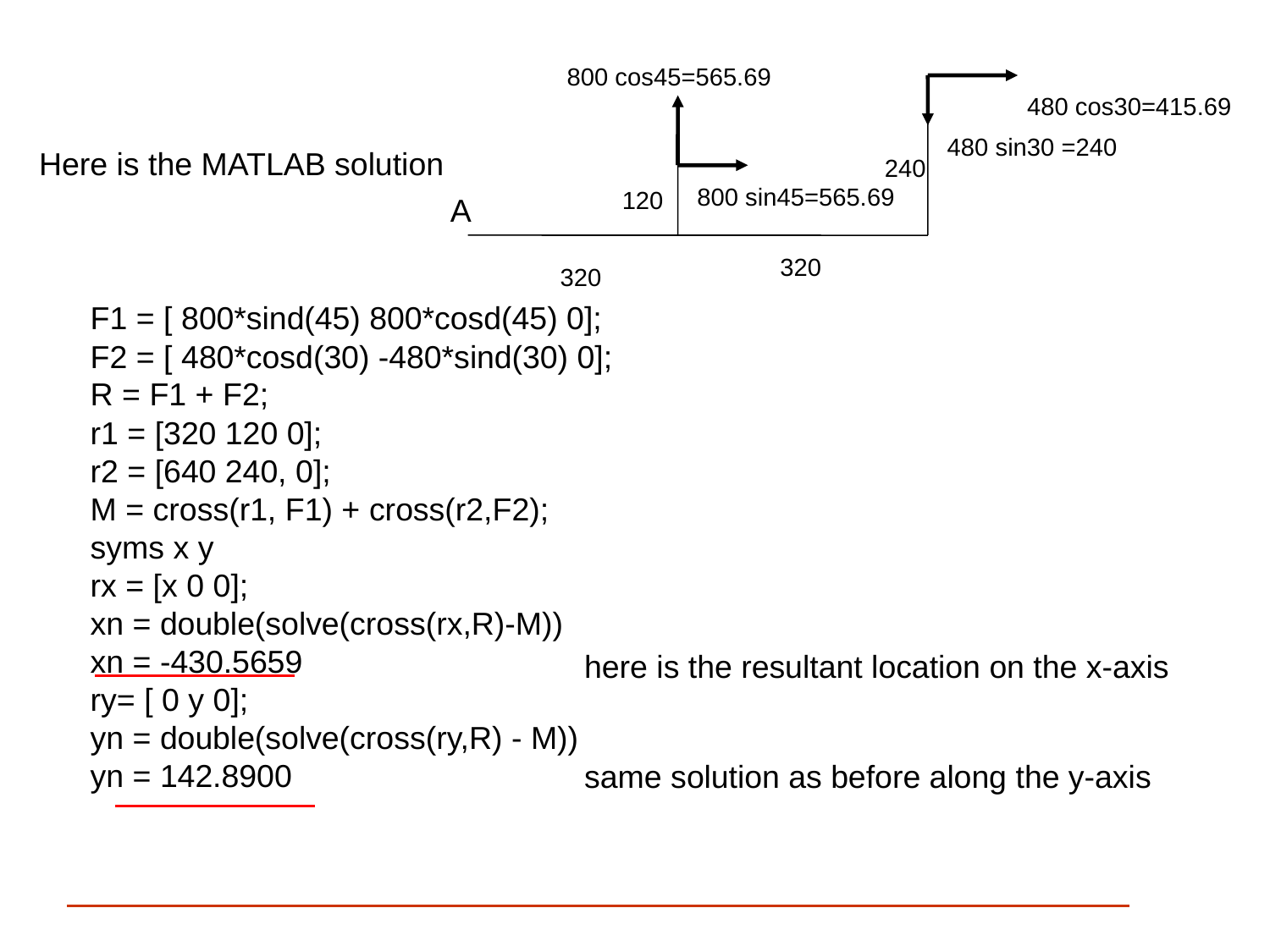

800 cos45=565.69

480 cos30=415.69

480 sin30 =240
Here is the MATLAB solution
240

800 sin45=565.69
120
A

320
320
F1 = [ 800*sind(45) 800*cosd(45) 0];
F2 = [ 480*cosd(30) -480*sind(30) 0];
R = F1 + F2;
r1 = [320 120 0];
r2 = [640 240, 0];
M = cross(r1, F1) + cross(r2,F2);
syms x y
rx = [x 0 0];
xn = double(solve(cross(rx,R)-M))
xn = -430.5659
ry= [ 0 y 0];
yn = double(solve(cross(ry,R) - M))
yn = 142.8900

here is the resultant location on the x-axis
same solution as before along the y-axis